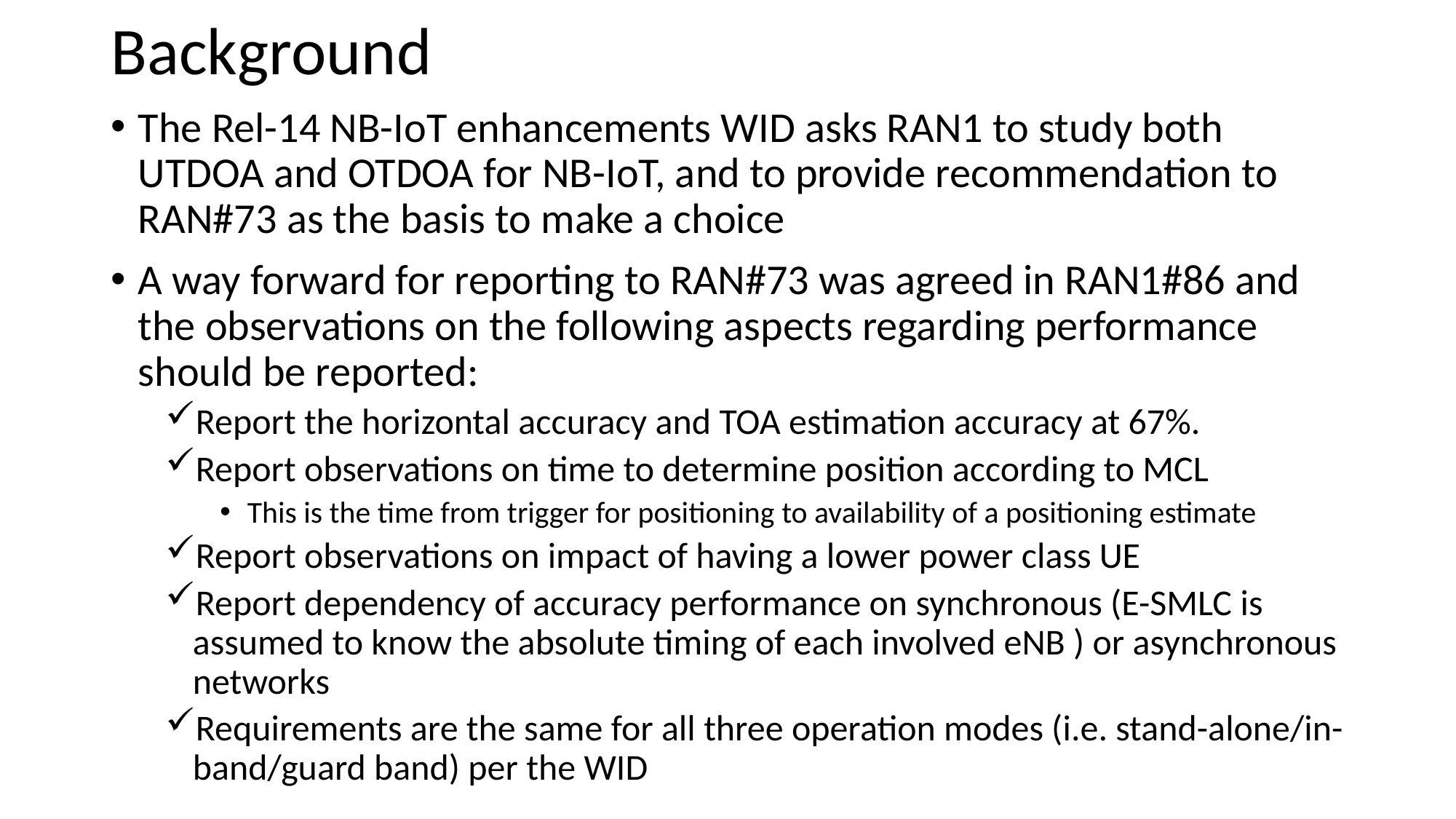

# Background
The Rel-14 NB-IoT enhancements WID asks RAN1 to study both UTDOA and OTDOA for NB-IoT, and to provide recommendation to RAN#73 as the basis to make a choice
A way forward for reporting to RAN#73 was agreed in RAN1#86 and the observations on the following aspects regarding performance should be reported:
Report the horizontal accuracy and TOA estimation accuracy at 67%.
Report observations on time to determine position according to MCL
This is the time from trigger for positioning to availability of a positioning estimate
Report observations on impact of having a lower power class UE
Report dependency of accuracy performance on synchronous (E-SMLC is assumed to know the absolute timing of each involved eNB ) or asynchronous networks
Requirements are the same for all three operation modes (i.e. stand-alone/in-band/guard band) per the WID